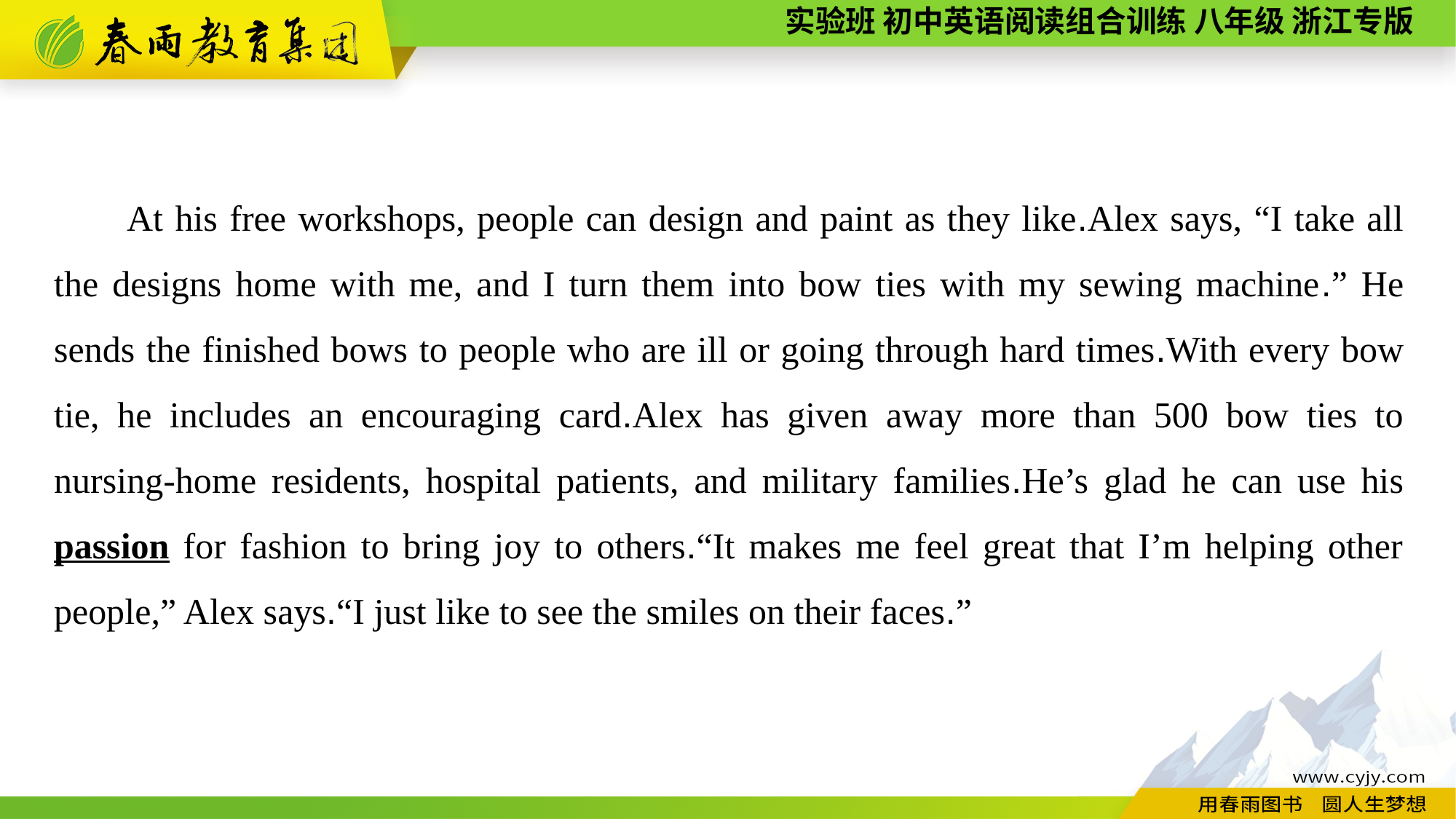

At his free workshops, people can design and paint as they like.Alex says, “I take all the designs home with me, and I turn them into bow ties with my sewing machine.” He sends the finished bows to people who are ill or going through hard times.With every bow tie, he includes an encouraging card.Alex has given away more than 500 bow ties to nursing-home residents, hospital patients, and military families.He’s glad he can use his passion for fashion to bring joy to others.“It makes me feel great that I’m helping other people,” Alex says.“I just like to see the smiles on their faces.”